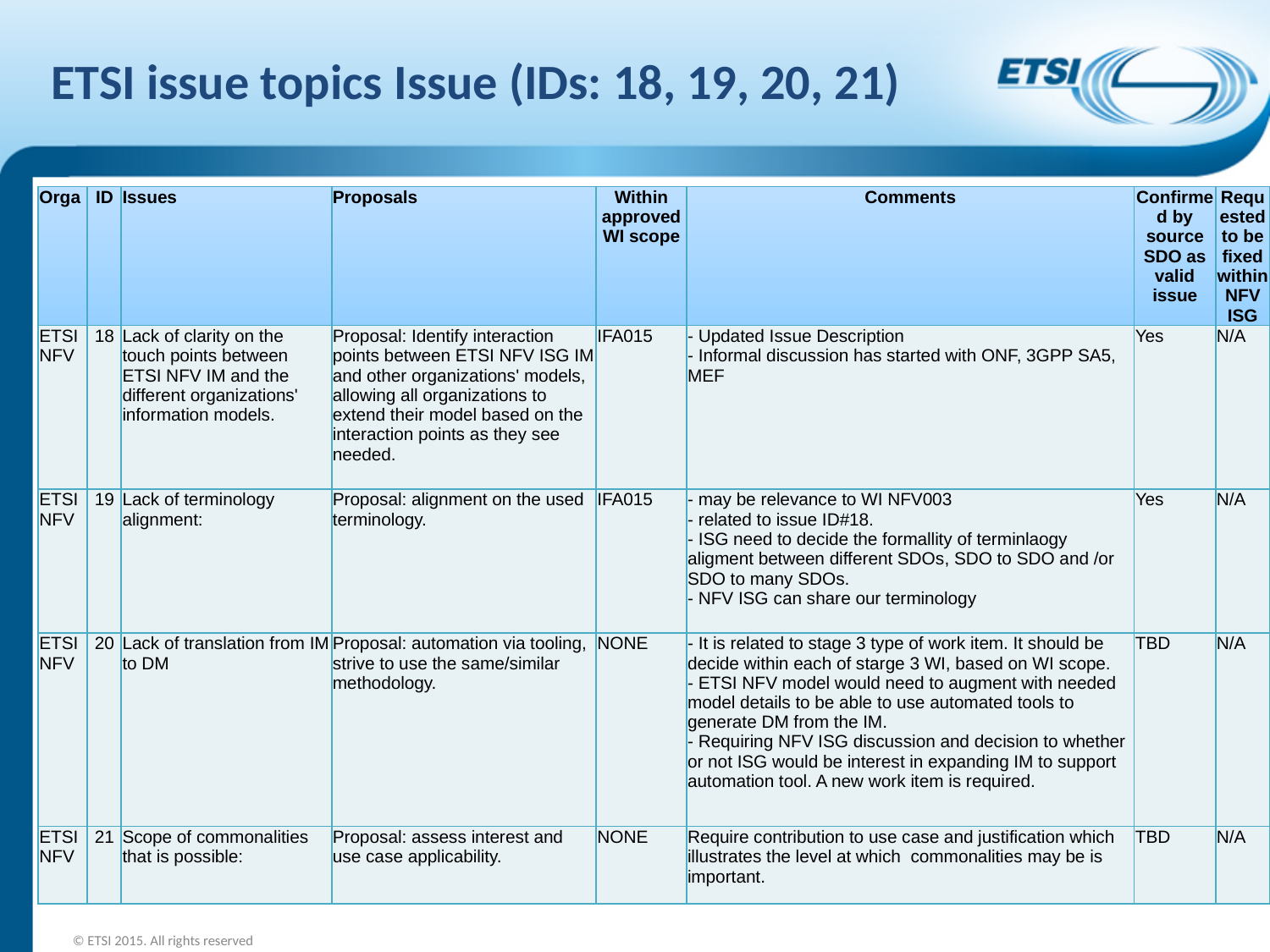

# ETSI issue topics Issue (IDs: 18, 19, 20, 21)
| Orga | ID | Issues | Proposals | Within approved WI scope | Comments | Confirmed by source SDO as valid issue | Requested to be fixed within NFV ISG |
| --- | --- | --- | --- | --- | --- | --- | --- |
| ETSI NFV | 18 | Lack of clarity on the touch points between ETSI NFV IM and the different organizations' information models. | Proposal: Identify interaction points between ETSI NFV ISG IM and other organizations' models, allowing all organizations to extend their model based on the interaction points as they see needed. | IFA015 | - Updated Issue Description - Informal discussion has started with ONF, 3GPP SA5, MEF | Yes | N/A |
| ETSI NFV | 19 | Lack of terminology alignment: | Proposal: alignment on the used terminology. | IFA015 | - may be relevance to WI NFV003 - related to issue ID#18. - ISG need to decide the formallity of terminlaogy aligment between different SDOs, SDO to SDO and /or SDO to many SDOs. - NFV ISG can share our terminology | Yes | N/A |
| ETSI NFV | 20 | Lack of translation from IM to DM | Proposal: automation via tooling, strive to use the same/similar methodology. | NONE | - It is related to stage 3 type of work item. It should be decide within each of starge 3 WI, based on WI scope. - ETSI NFV model would need to augment with needed model details to be able to use automated tools to generate DM from the IM. - Requiring NFV ISG discussion and decision to whether or not ISG would be interest in expanding IM to support automation tool. A new work item is required. | TBD | N/A |
| ETSI NFV | 21 | Scope of commonalities that is possible: | Proposal: assess interest and use case applicability. | NONE | Require contribution to use case and justification which illustrates the level at which commonalities may be is important. | TBD | N/A |
© ETSI 2015. All rights reserved